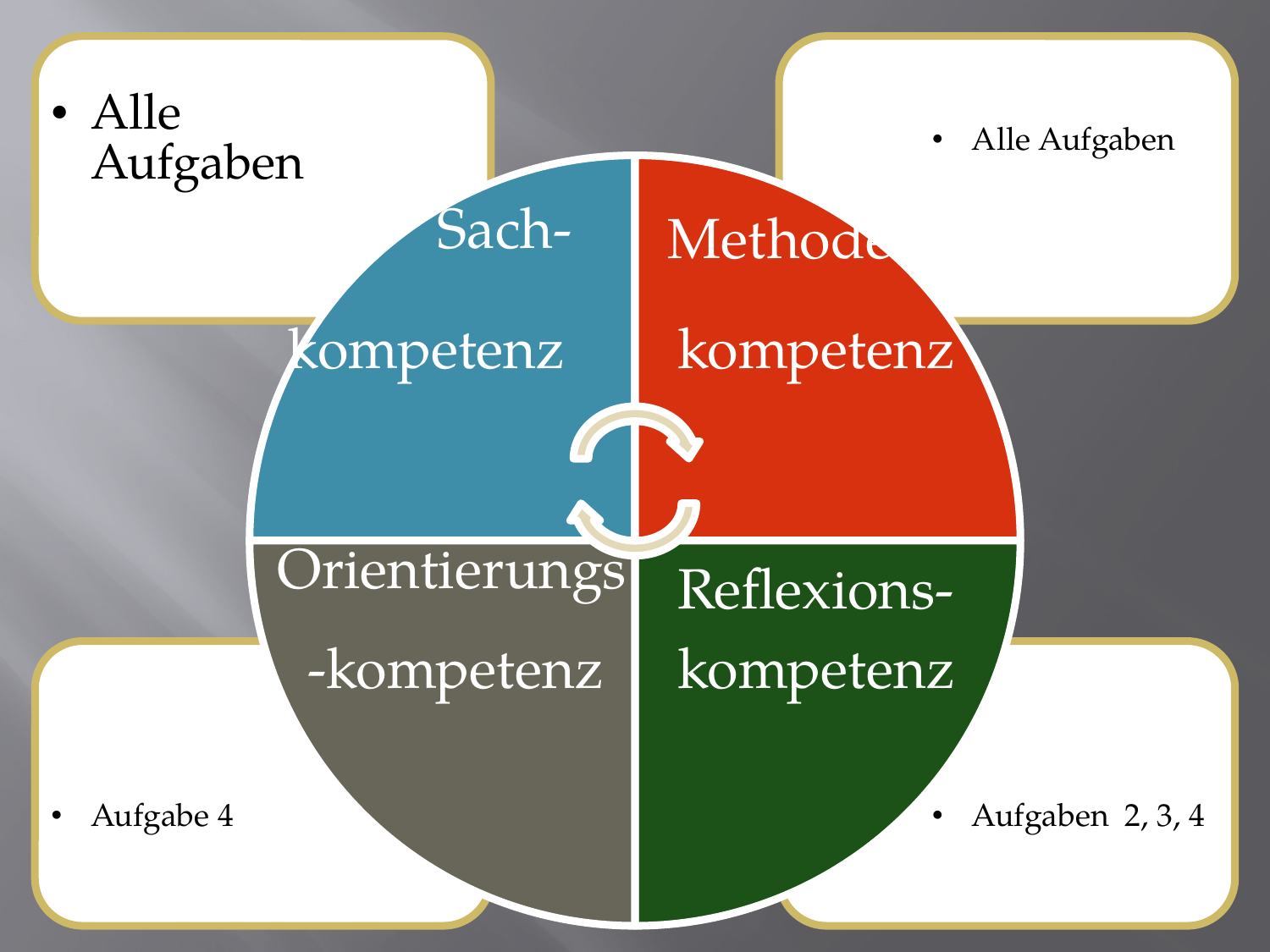

Alle Aufgaben
Aufgaben  2, 3, 4
Aufgabe 4
Alle Aufgaben
Sach-

Methoden-

kompetenz
kompetenz
Orientierungs
Reflexions-
-kompetenz
kompetenz